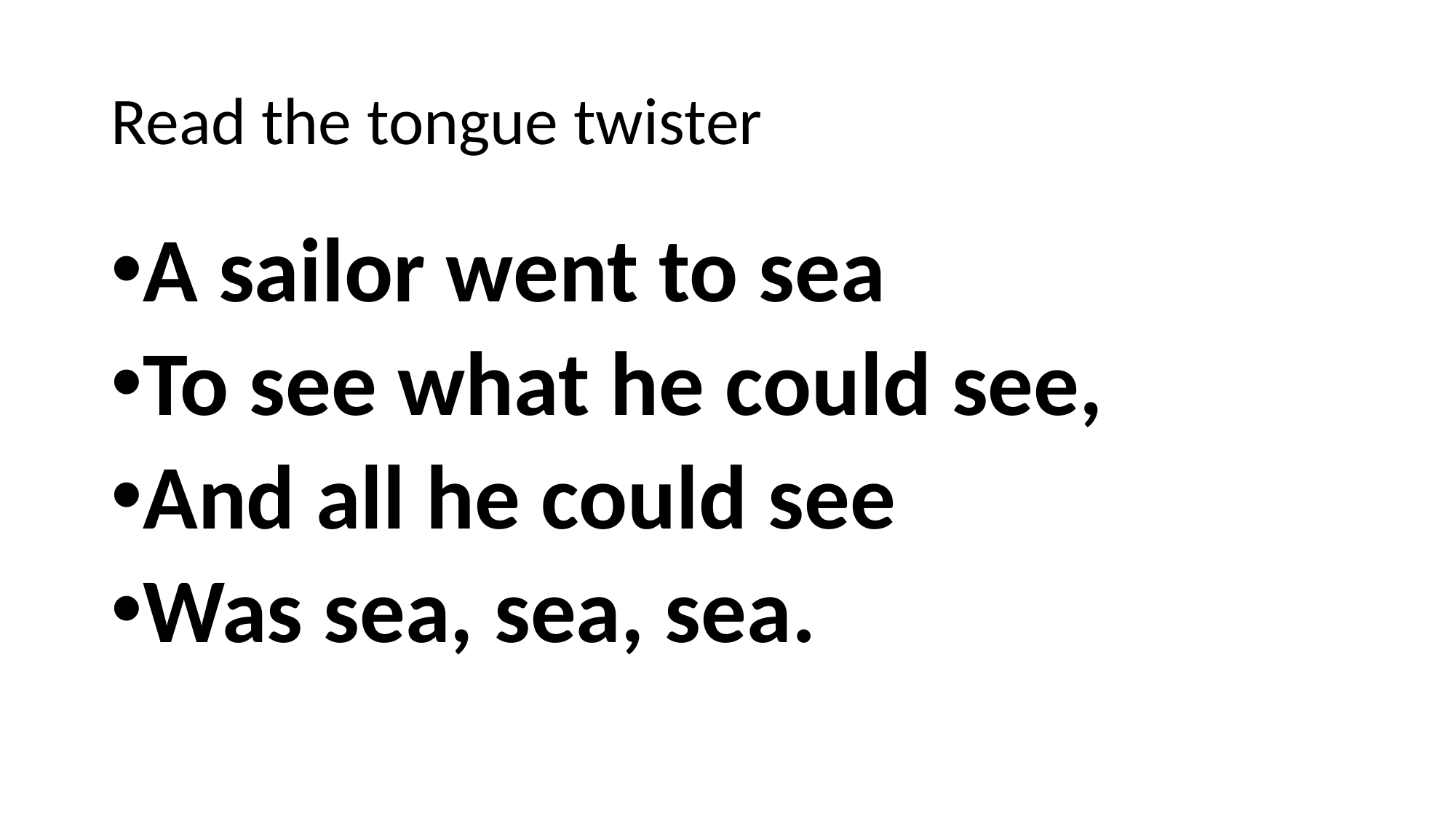

# Read the tongue twister
A sailor went to sea
To see what he could see,
And all he could see
Was sea, sea, sea.